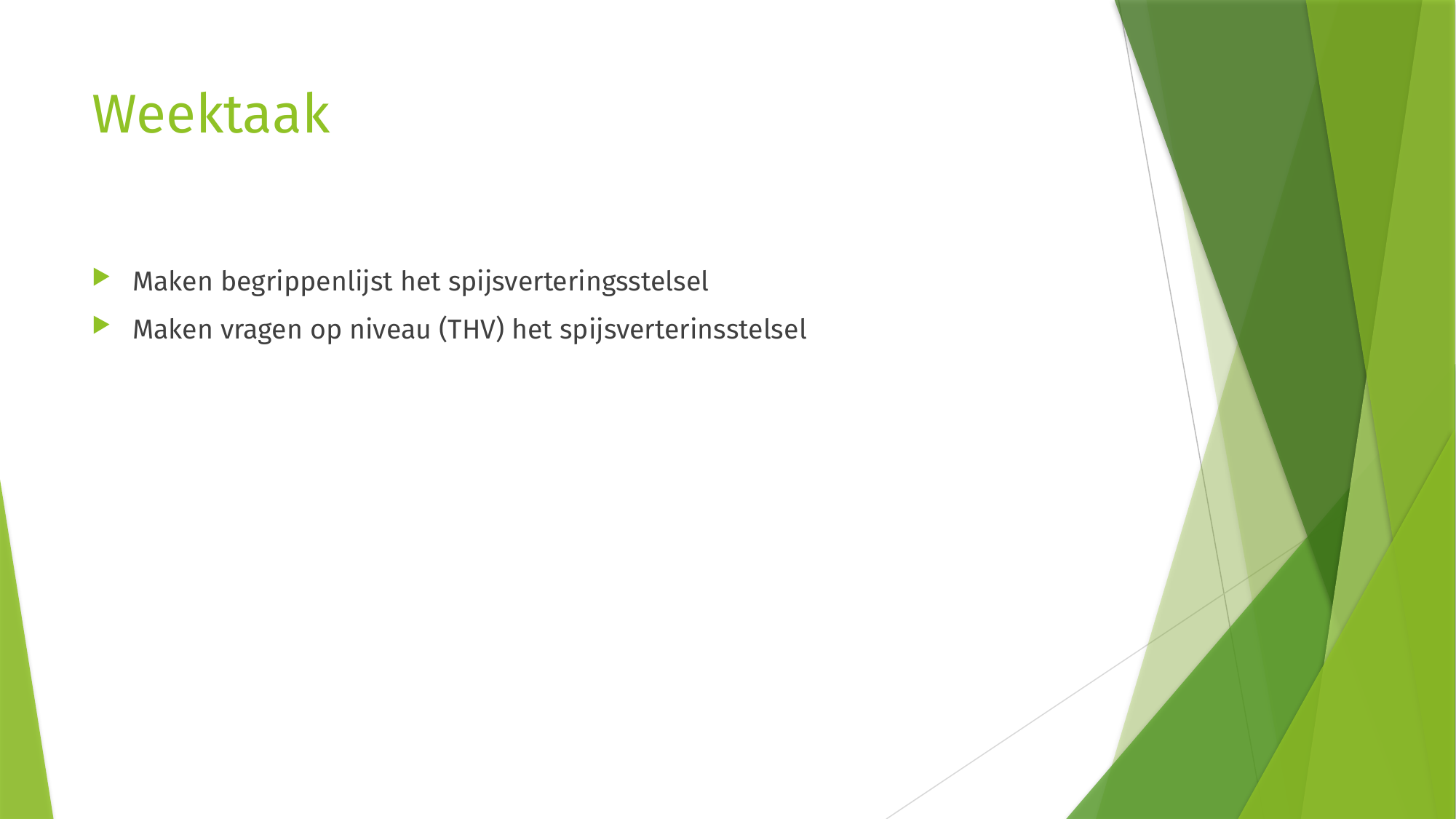

# Weektaak
Maken begrippenlijst het spijsverteringsstelsel
Maken vragen op niveau (THV) het spijsverterinsstelsel